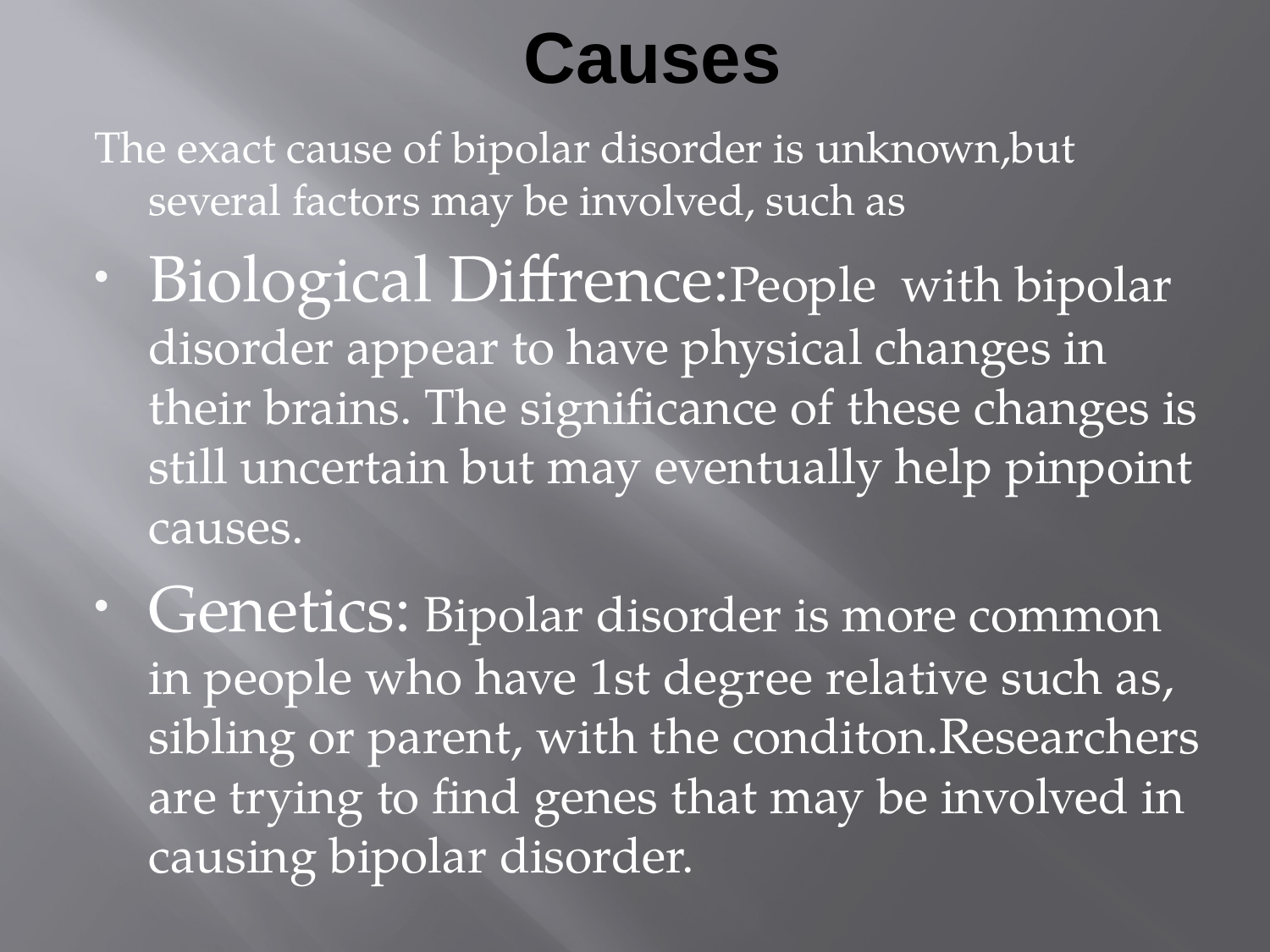

# Causes
The exact cause of bipolar disorder is unknown,but several factors may be involved, such as
Biological Diffrence:People  with bipolar disorder appear to have physical changes in their brains. The significance of these changes is still uncertain but may eventually help pinpoint causes.
Genetics: Bipolar disorder is more common in people who have 1st degree relative such as, sibling or parent, with the conditon.Researchers are trying to find genes that may be involved in causing bipolar disorder.